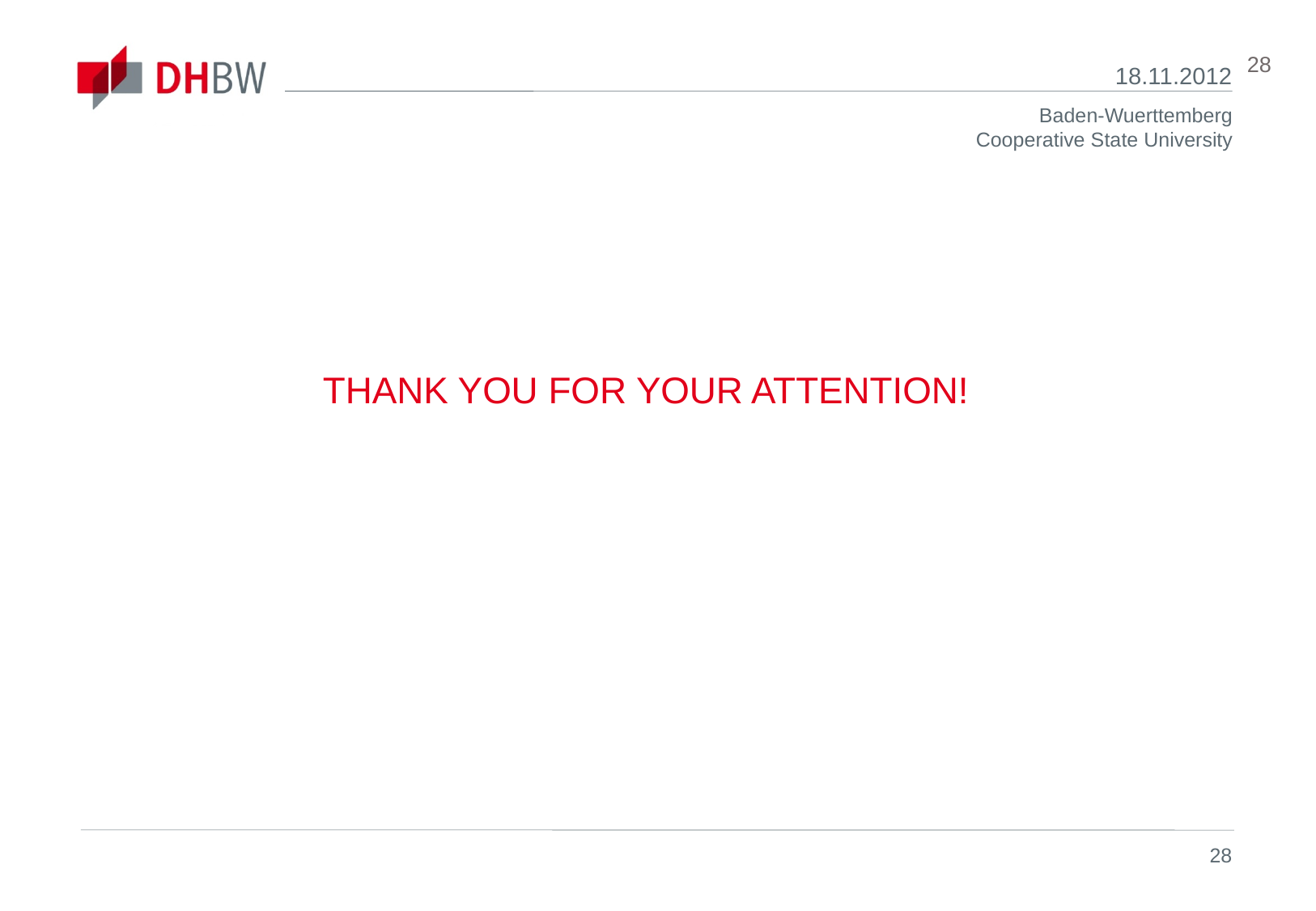

28
18.11.2012
THANK YOU FOR YOUR ATTENTION!
28